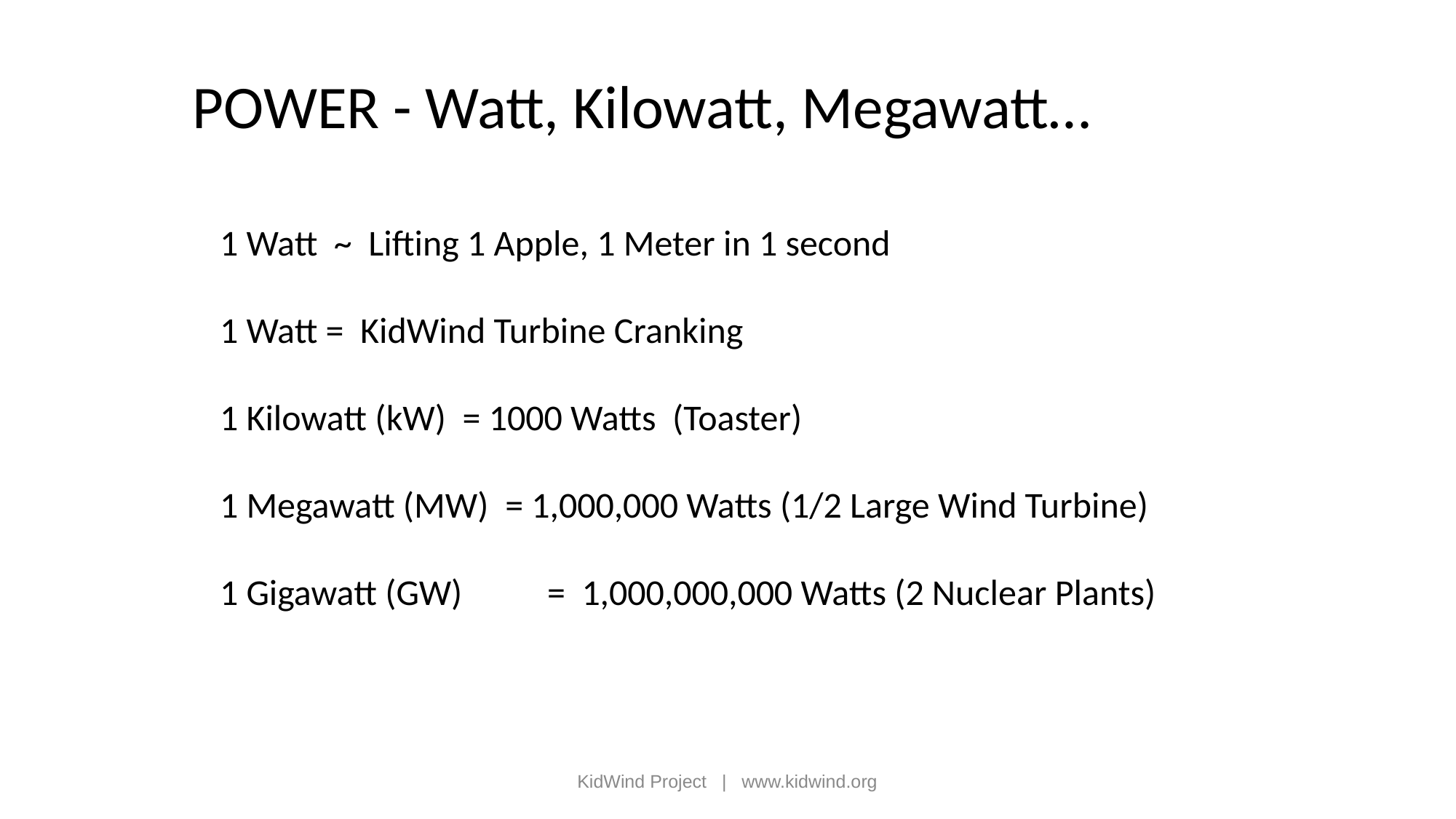

# POWER - Watt, Kilowatt, Megawatt…

1 Watt  ~  Lifting 1 Apple, 1 Meter in 1 second

1 Watt =  KidWind Turbine Cranking

1 Kilowatt (kW)  = 1000 Watts  (Toaster)

1 Megawatt (MW)  = 1,000,000 Watts (1/2 Large Wind Turbine)

1 Gigawatt (GW)	=  1,000,000,000 Watts (2 Nuclear Plants)

KidWind Project   |   www.kidwind.org